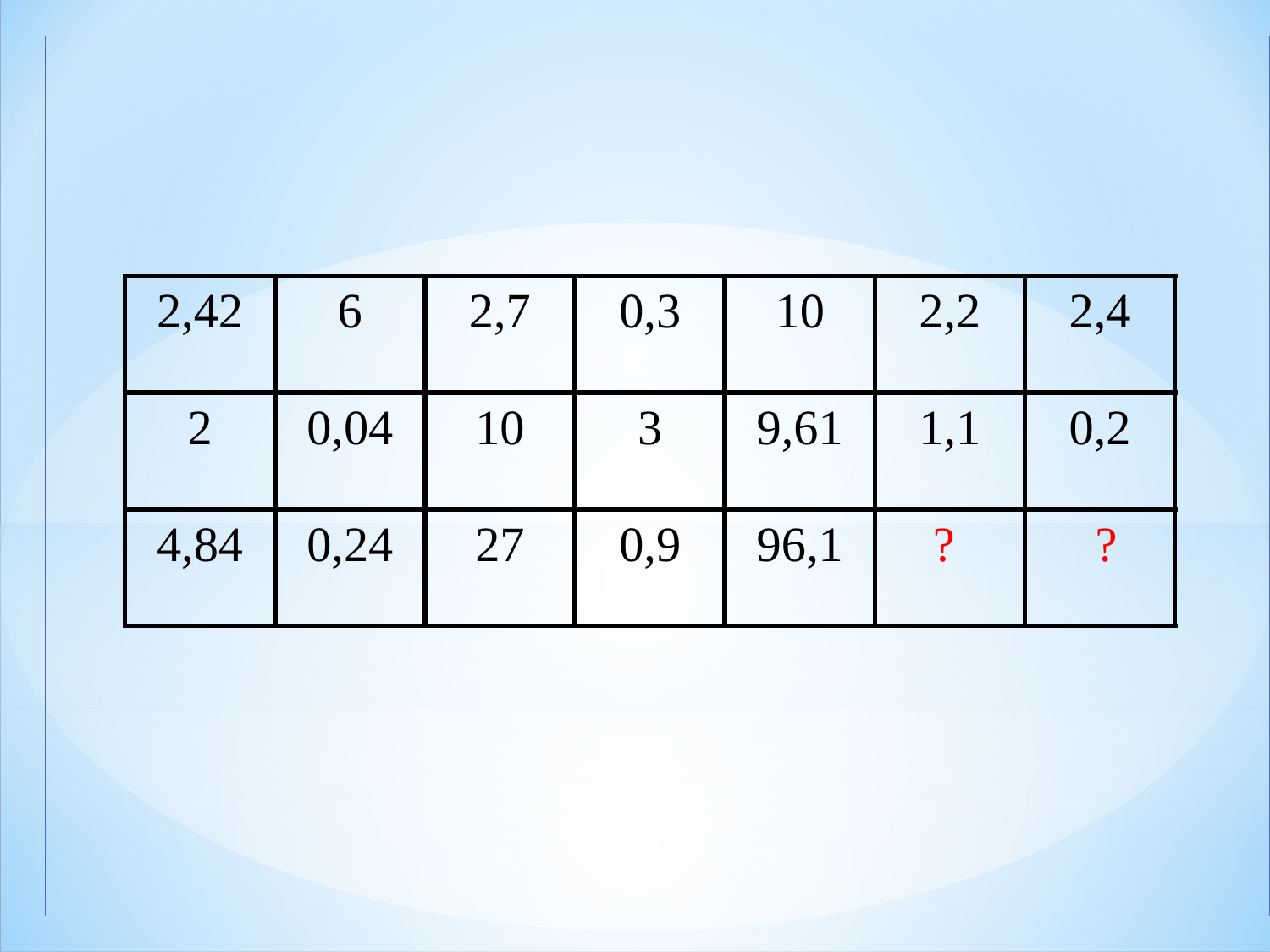

| 2,42 | 6 | 2,7 | 0,3 | 10 | 2,2 | 2,4 |
| --- | --- | --- | --- | --- | --- | --- |
| 2 | 0,04 | 10 | 3 | 9,61 | 1,1 | 0,2 |
| 4,84 | 0,24 | 27 | 0,9 | 96,1 | ? | ? |